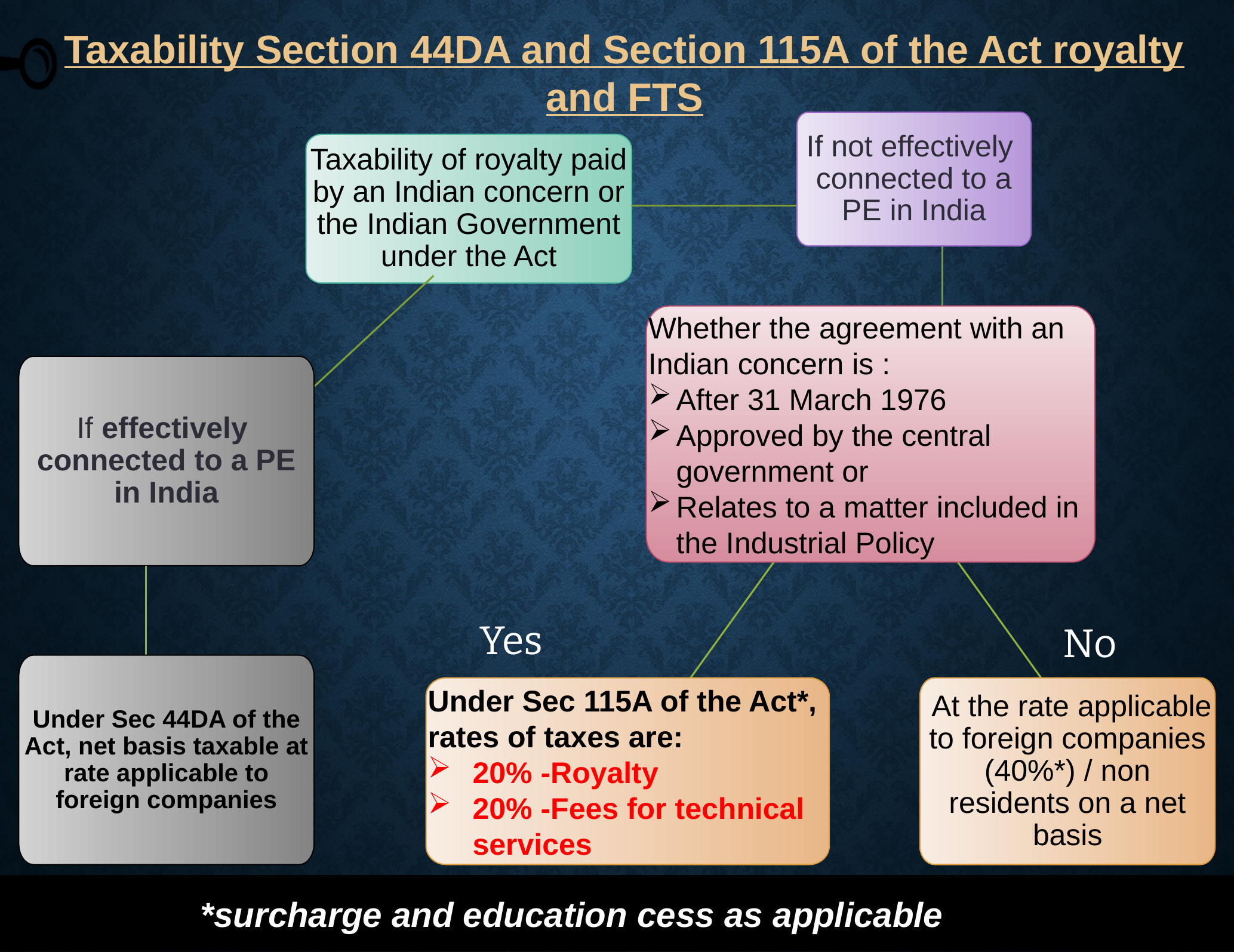

At the rate applicable to foreign companies (40%*) / non residents on a net basis
If not effectively  connected to a PE in India
Under Sec 115A of the Act*, rates of taxes are:
20% -Royalty
20% -Fees for technical services

Taxability of royalty paid by an Indian concern or the Indian Government under the Act

If effectively  connected to a PE in India
Under Sec 44DA of the Act, net basis taxable at rate applicable to foreign companies

Taxability Section 44DA and Section 115A of the Act royalty and FTS

Whether the agreement with an Indian concern is :
After 31 March 1976
Approved by the central government or
Relates to a matter included in the Industrial Policy
Yes
No
*surcharge and education cess as applicable